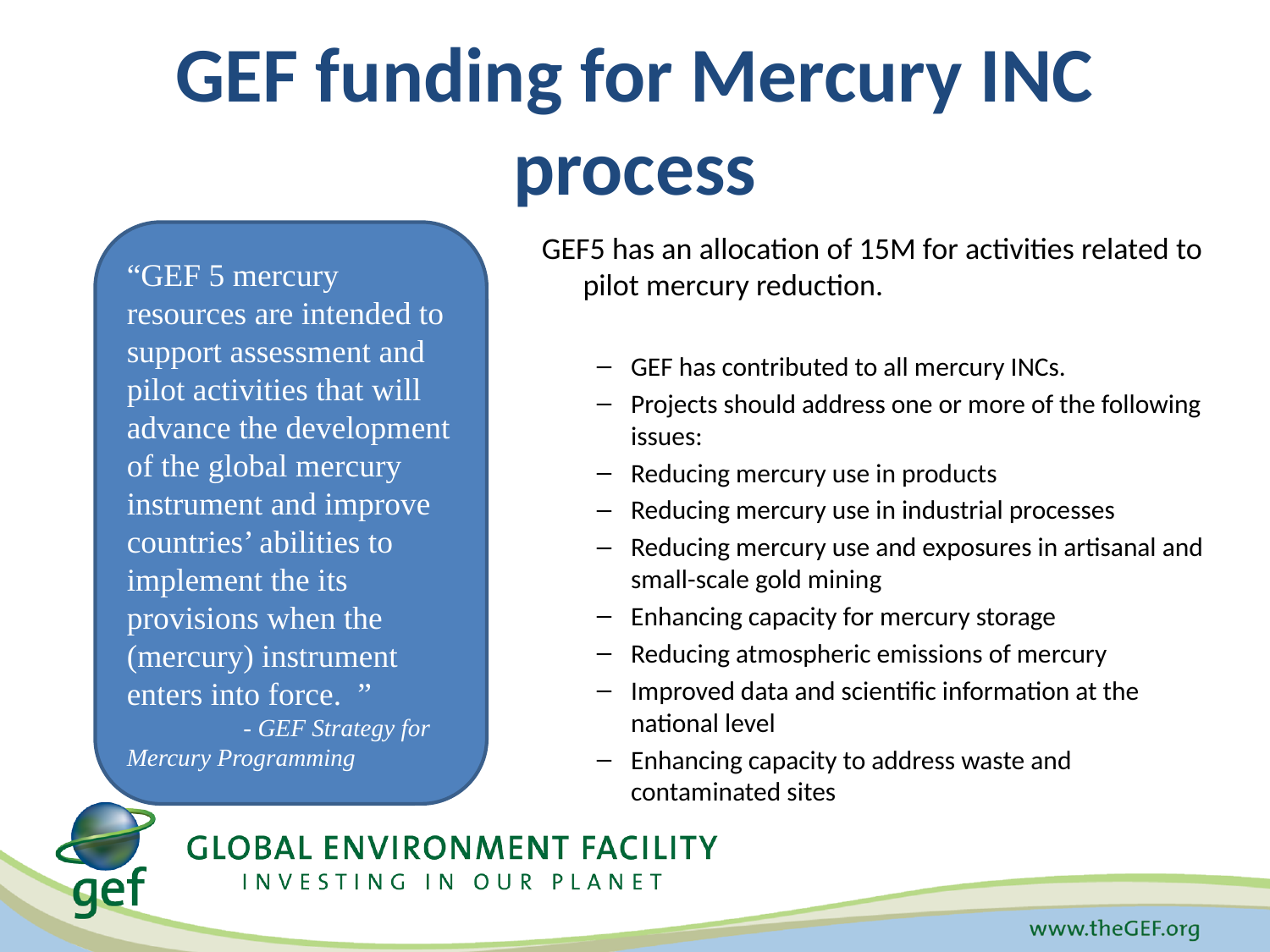

# GEF funding for Mercury INC process
“GEF 5 mercury resources are intended to support assessment and pilot activities that will advance the development of the global mercury instrument and improve countries’ abilities to implement the its provisions when the (mercury) instrument enters into force.  ”
                   - GEF Strategy for Mercury Programming
GEF5 has an allocation of 15M for activities related to pilot mercury reduction.

GEF has contributed to all mercury INCs.
Projects should address one or more of the following issues:
Reducing mercury use in products
Reducing mercury use in industrial processes
Reducing mercury use and exposures in artisanal and small-scale gold mining
Enhancing capacity for mercury storage
Reducing atmospheric emissions of mercury
Improved data and scientific information at the national level
Enhancing capacity to address waste and contaminated sites